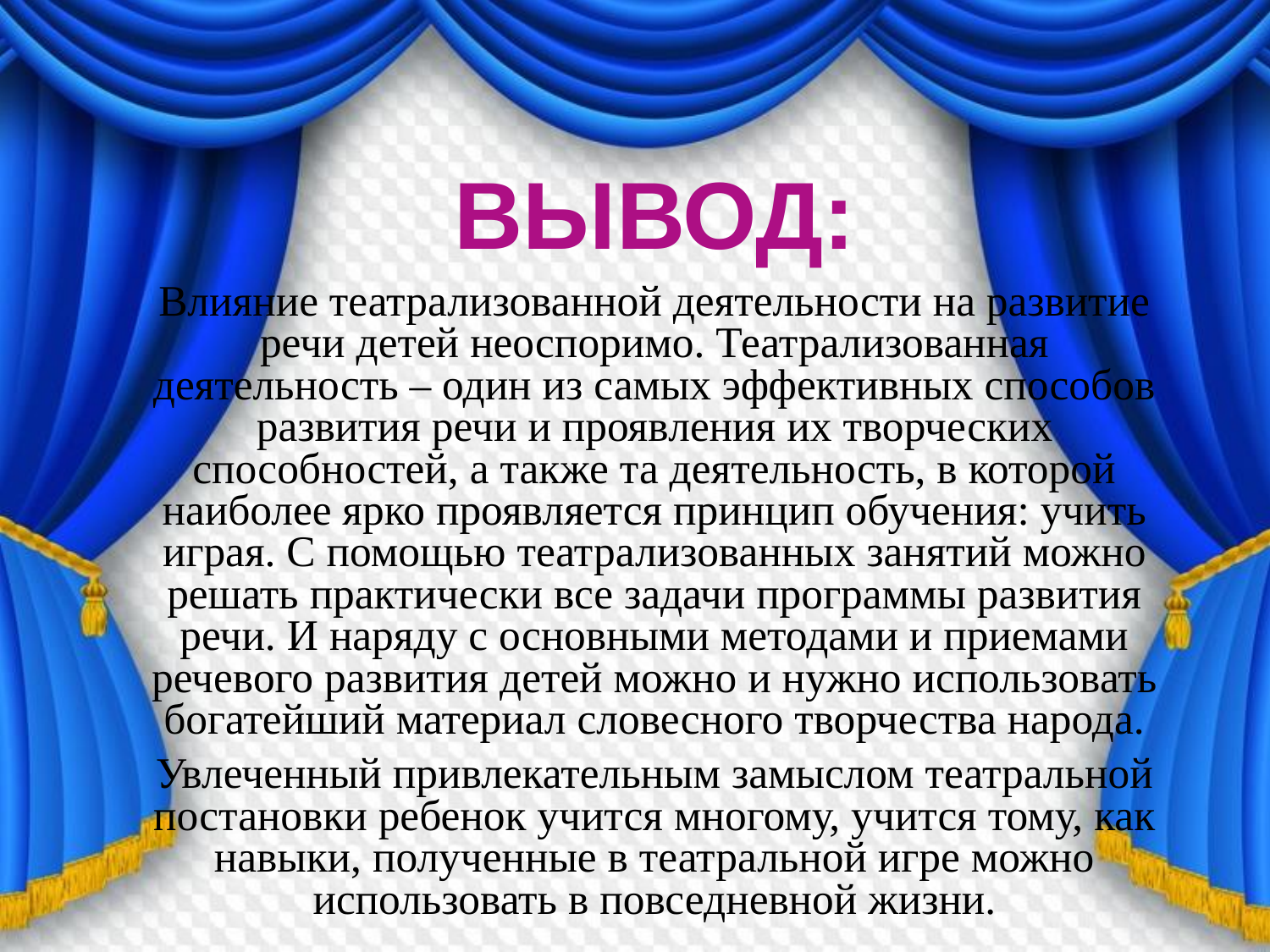

# ВЫВОД:
Влияние театрализованной деятельности на развитие речи детей неоспоримо. Театрализованная деятельность – один из самых эффективных способов развития речи и проявления их творческих способностей, а также та деятельность, в которой наиболее ярко проявляется принцип обучения: учить играя. С помощью театрализованных занятий можно решать практически все задачи программы развития речи. И наряду с основными методами и приемами речевого развития детей можно и нужно использовать  богатейший материал словесного творчества народа.
Увлеченный привлекательным замыслом театральной постановки ребенок учится многому, учится тому, как навыки, полученные в театральной игре можно использовать в повседневной жизни.